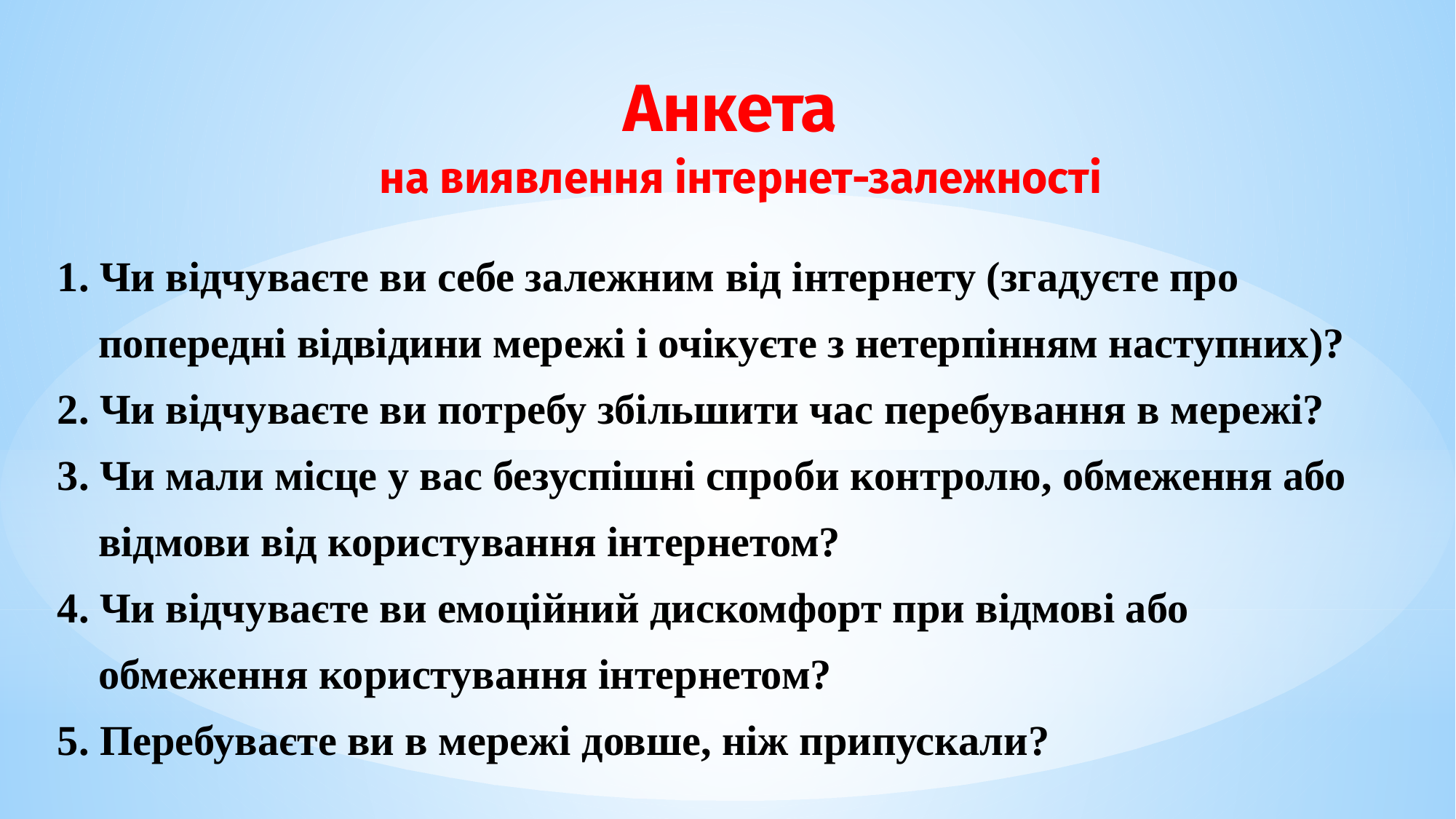

# Анкета на виявлення інтернет-залежності
1. Чи відчуваєте ви себе залежним від інтернету (згадуєте про попередні відвідини мережі і очікуєте з нетерпінням наступних)?
2. Чи відчуваєте ви потребу збільшити час перебування в мережі?
3. Чи мали місце у вас безуспішні спроби контролю, обмеження або відмови від користування інтернетом?
4. Чи відчуваєте ви емоційний дискомфорт при відмові або обмеження користування інтернетом?
5. Перебуваєте ви в мережі довше, ніж припускали?